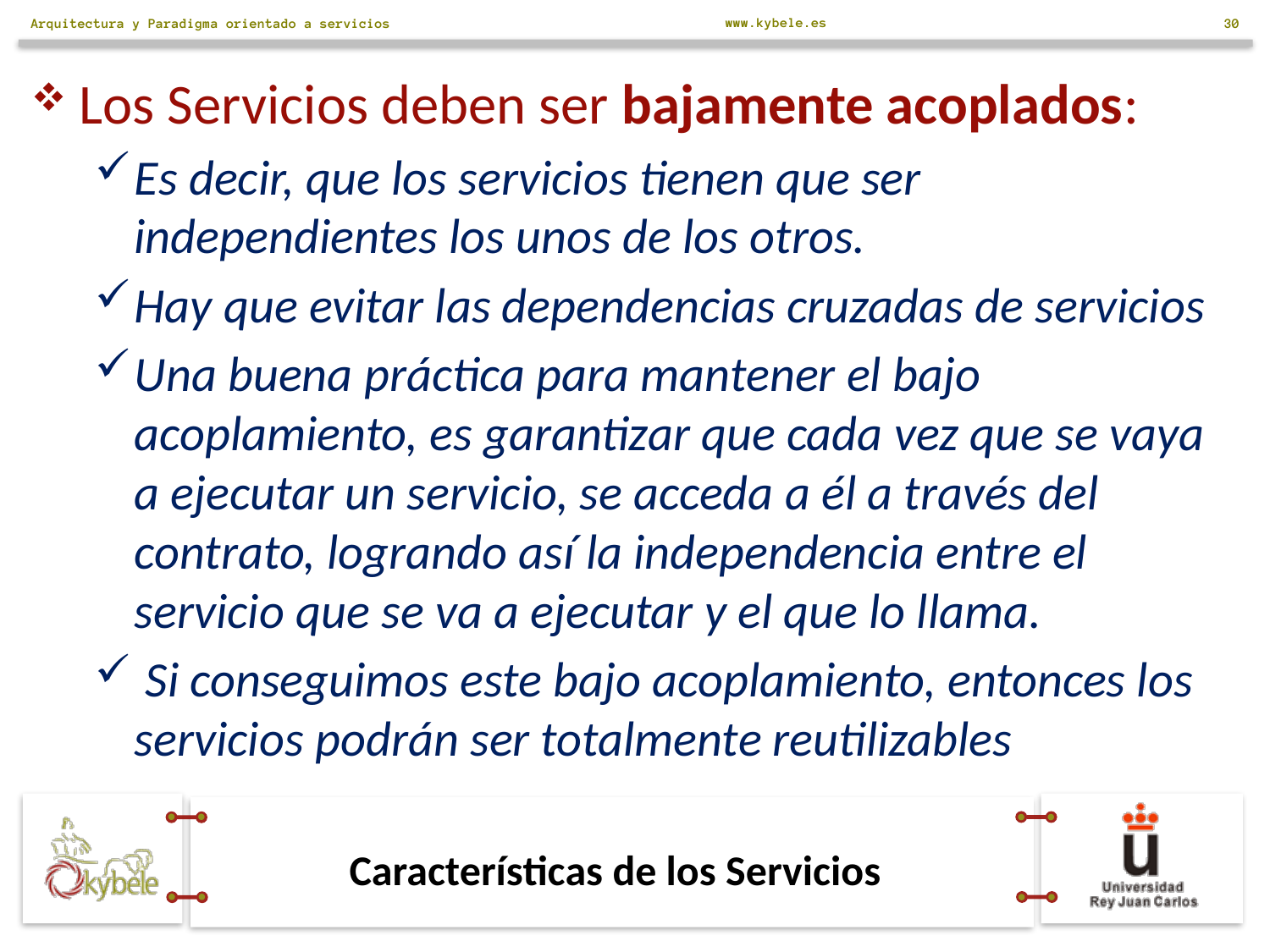

Arquitectura y Paradigma orientado a servicios
30
Los Servicios deben ser bajamente acoplados:
Es decir, que los servicios tienen que ser independientes los unos de los otros.
Hay que evitar las dependencias cruzadas de servicios
Una buena práctica para mantener el bajo acoplamiento, es garantizar que cada vez que se vaya a ejecutar un servicio, se acceda a él a través del contrato, logrando así la independencia entre el servicio que se va a ejecutar y el que lo llama.
 Si conseguimos este bajo acoplamiento, entonces los servicios podrán ser totalmente reutilizables
# Características de los Servicios